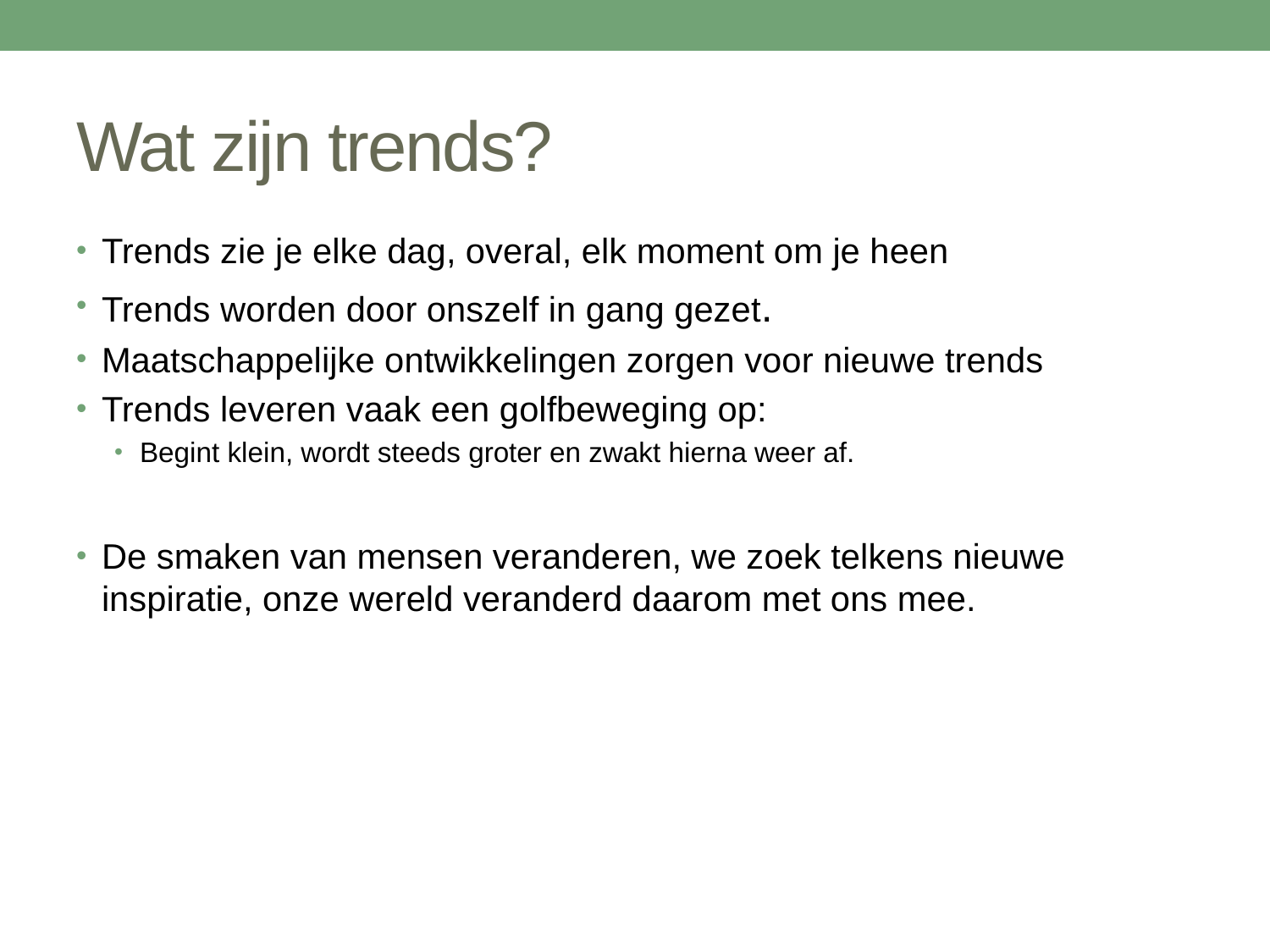

# Wat zijn trends?
Trends zie je elke dag, overal, elk moment om je heen
Trends worden door onszelf in gang gezet.
Maatschappelijke ontwikkelingen zorgen voor nieuwe trends
Trends leveren vaak een golfbeweging op:
Begint klein, wordt steeds groter en zwakt hierna weer af.

De smaken van mensen veranderen, we zoek telkens nieuwe inspiratie, onze wereld veranderd daarom met ons mee.